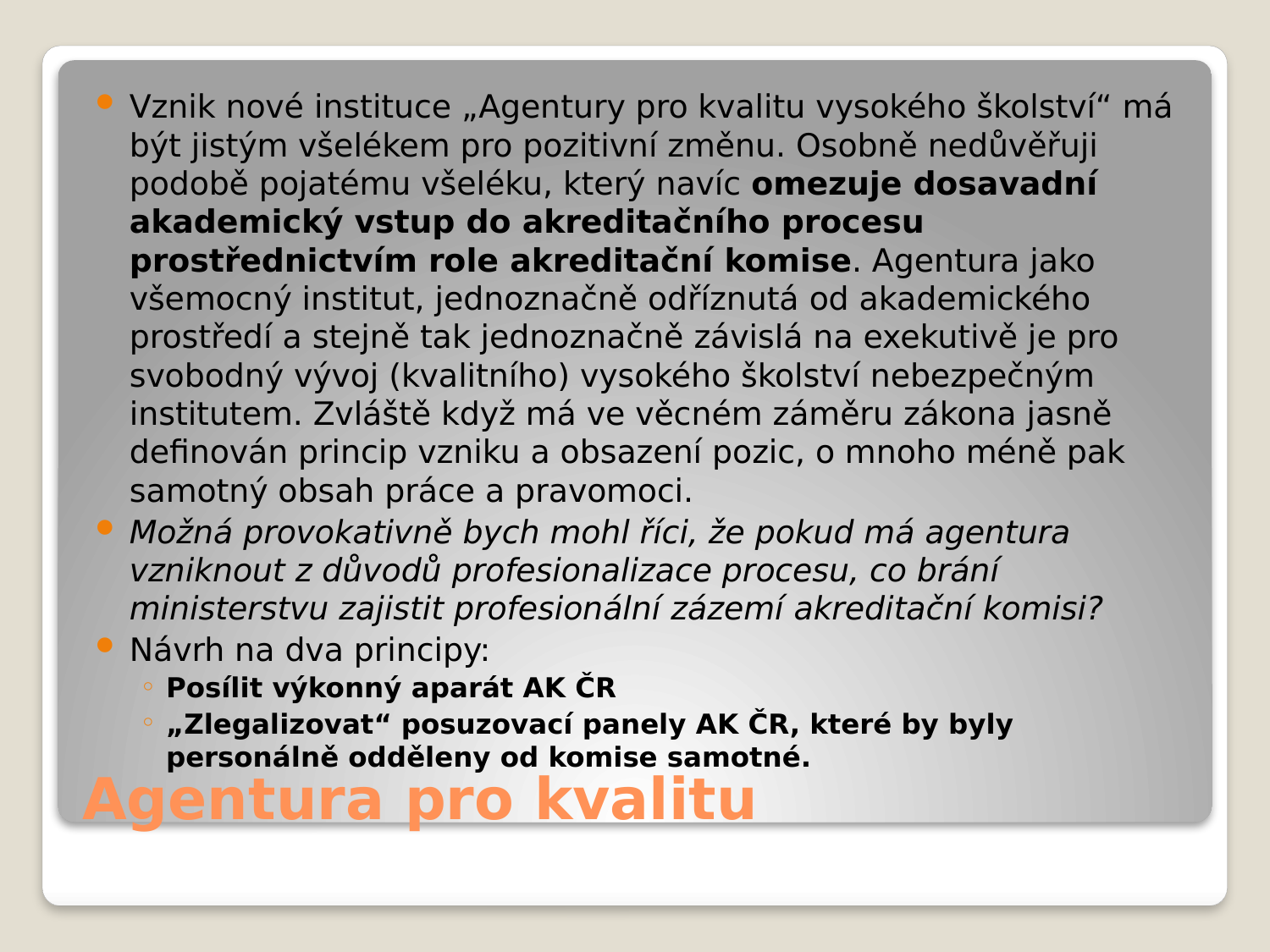

Vznik nové instituce „Agentury pro kvalitu vysokého školství“ má být jistým všelékem pro pozitivní změnu. Osobně nedůvěřuji podobě pojatému všeléku, který navíc omezuje dosavadní akademický vstup do akreditačního procesu prostřednictvím role akreditační komise. Agentura jako všemocný institut, jednoznačně odříznutá od akademického prostředí a stejně tak jednoznačně závislá na exekutivě je pro svobodný vývoj (kvalitního) vysokého školství nebezpečným institutem. Zvláště když má ve věcném záměru zákona jasně definován princip vzniku a obsazení pozic, o mnoho méně pak samotný obsah práce a pravomoci.
Možná provokativně bych mohl říci, že pokud má agentura vzniknout z důvodů profesionalizace procesu, co brání ministerstvu zajistit profesionální zázemí akreditační komisi?
Návrh na dva principy:
Posílit výkonný aparát AK ČR
„Zlegalizovat“ posuzovací panely AK ČR, které by byly personálně odděleny od komise samotné.

# Agentura pro kvalitu